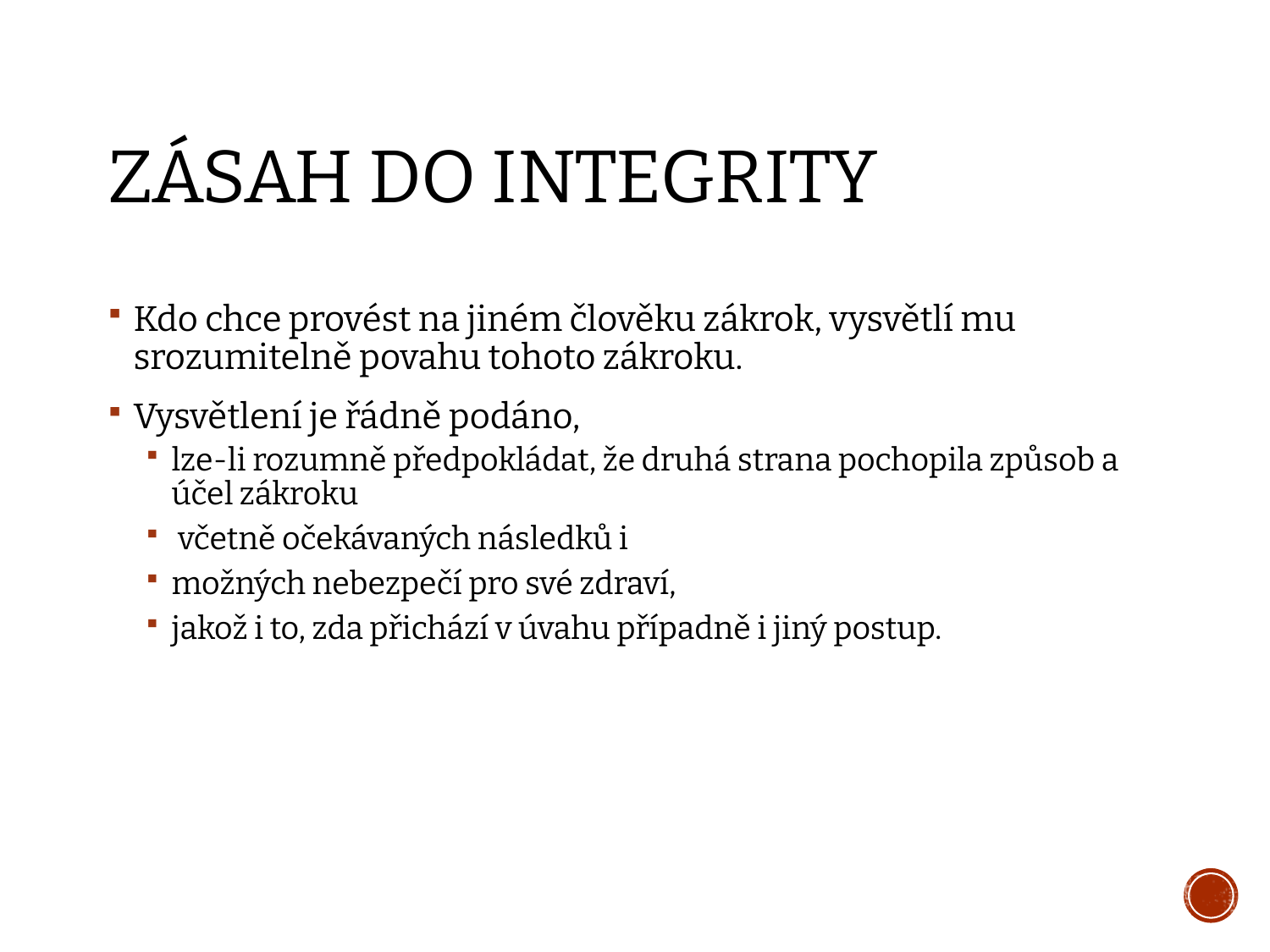

# Zásah do integrity
Kdo chce provést na jiném člověku zákrok, vysvětlí mu srozumitelně povahu tohoto zákroku.
Vysvětlení je řádně podáno,
lze-li rozumně předpokládat, že druhá strana pochopila způsob a účel zákroku
 včetně očekávaných následků i
možných nebezpečí pro své zdraví,
jakož i to, zda přichází v úvahu případně i jiný postup.